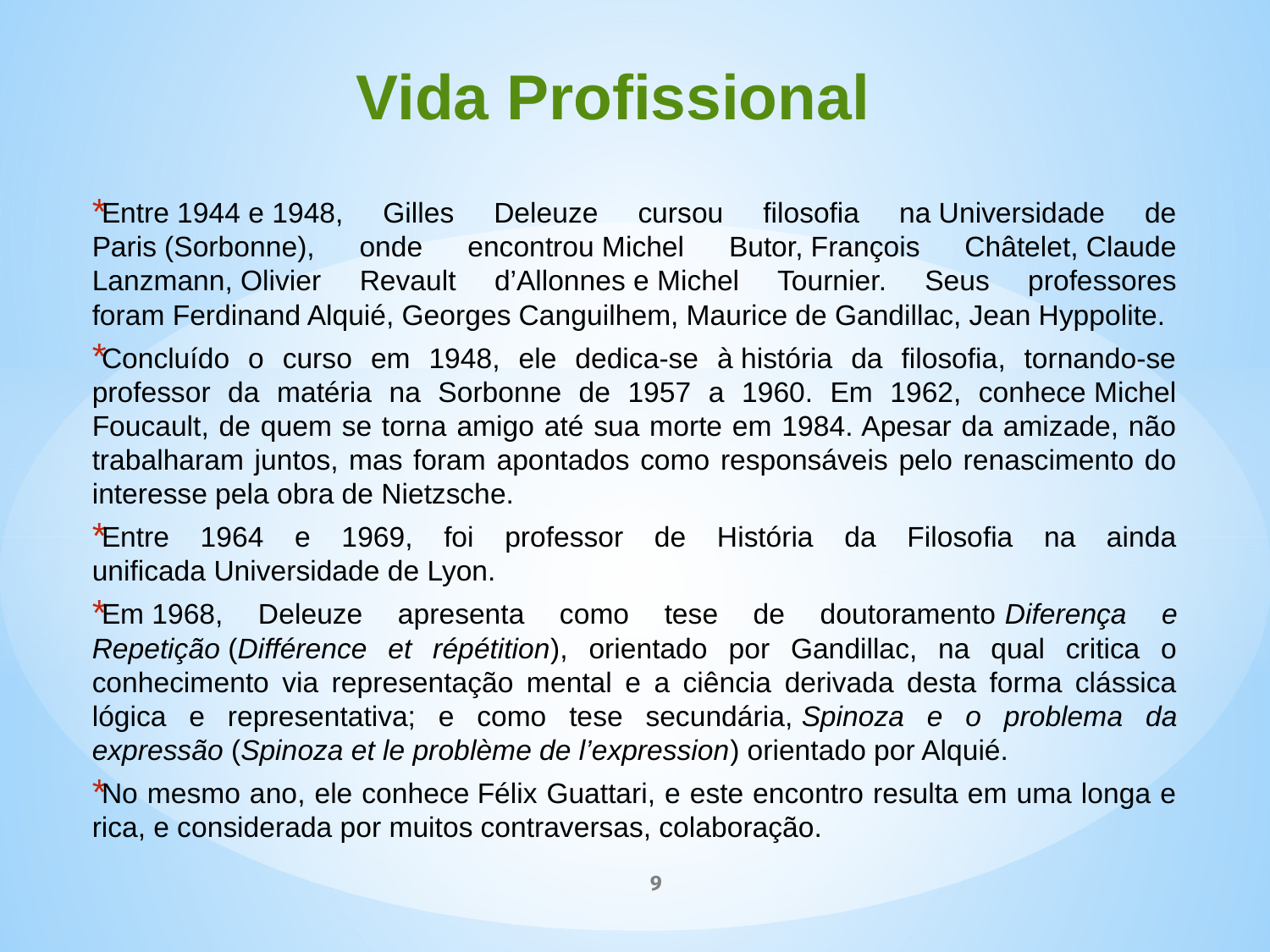

# Vida Profissional
Entre 1944 e 1948, Gilles Deleuze cursou filosofia na Universidade de Paris (Sorbonne), onde encontrou Michel Butor, François Châtelet, Claude Lanzmann, Olivier Revault d’Allonnes e Michel Tournier. Seus professores foram Ferdinand Alquié, Georges Canguilhem, Maurice de Gandillac, Jean Hyppolite.
Concluído o curso em 1948, ele dedica-se à história da filosofia, tornando-se professor da matéria na Sorbonne de 1957 a 1960. Em 1962, conhece Michel Foucault, de quem se torna amigo até sua morte em 1984. Apesar da amizade, não trabalharam juntos, mas foram apontados como responsáveis pelo renascimento do interesse pela obra de Nietzsche.
Entre 1964 e 1969, foi professor de História da Filosofia na ainda unificada Universidade de Lyon.
Em 1968, Deleuze apresenta como tese de doutoramento Diferença e Repetição (Différence et répétition), orientado por Gandillac, na qual critica o conhecimento via representação mental e a ciência derivada desta forma clássica lógica e representativa; e como tese secundária, Spinoza e o problema da expressão (Spinoza et le problème de l’expression) orientado por Alquié.
No mesmo ano, ele conhece Félix Guattari, e este encontro resulta em uma longa e rica, e considerada por muitos contraversas, colaboração.

9